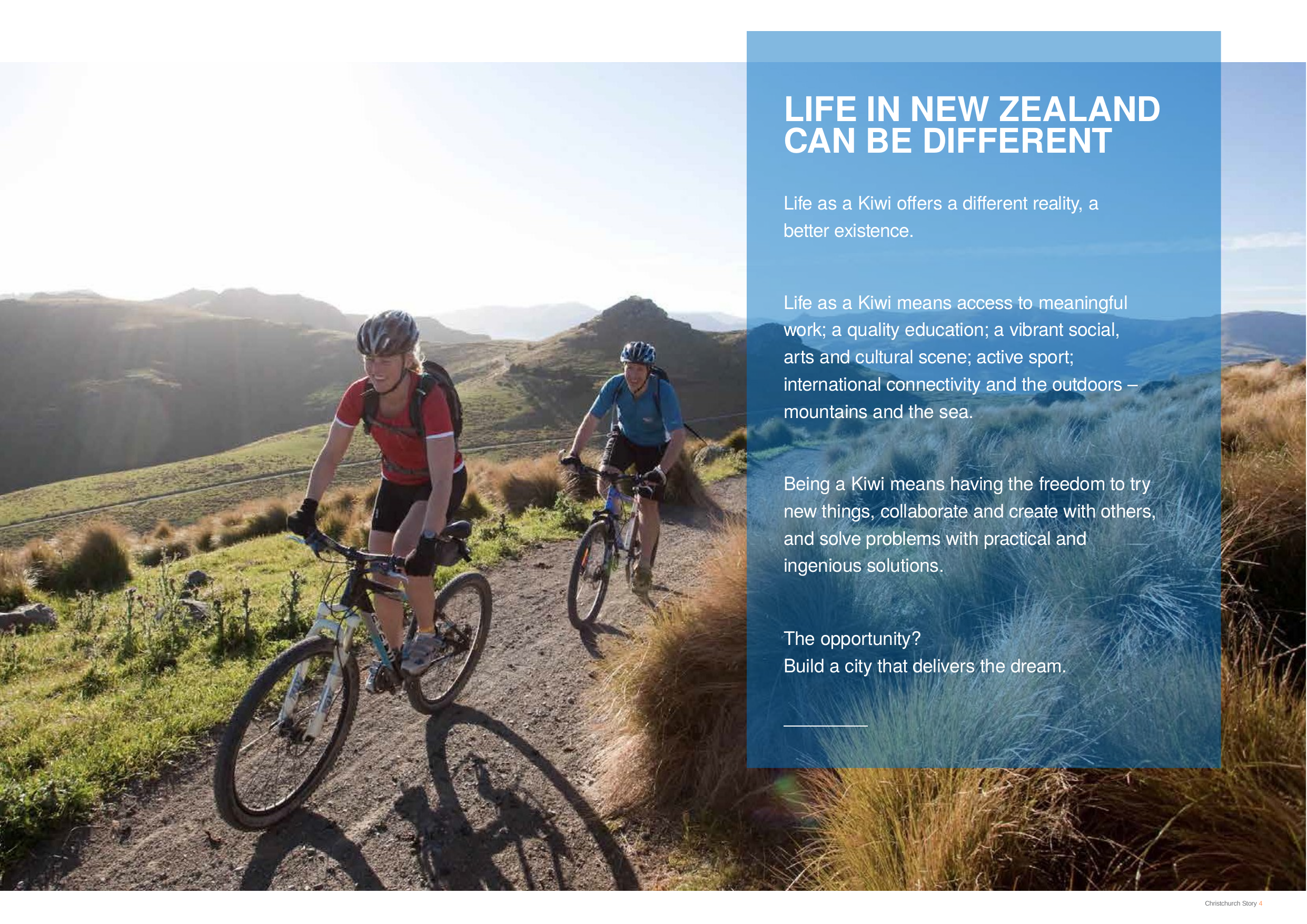

LIFE IN NEW ZEALAND CAN BE DIFFERENT
Life as a Kiwi offers a different reality, a better existence.

Life as a Kiwi means access to meaningful work; a quality education; a vibrant social, arts and cultural scene; active sport; international connectivity and the outdoors – mountains and the sea.

Being a Kiwi means having the freedom to try new things, collaborate and create with others, and solve problems with practical and ingenious solutions.

The opportunity?
Build a city that delivers the dream.

Christchurch Story 4